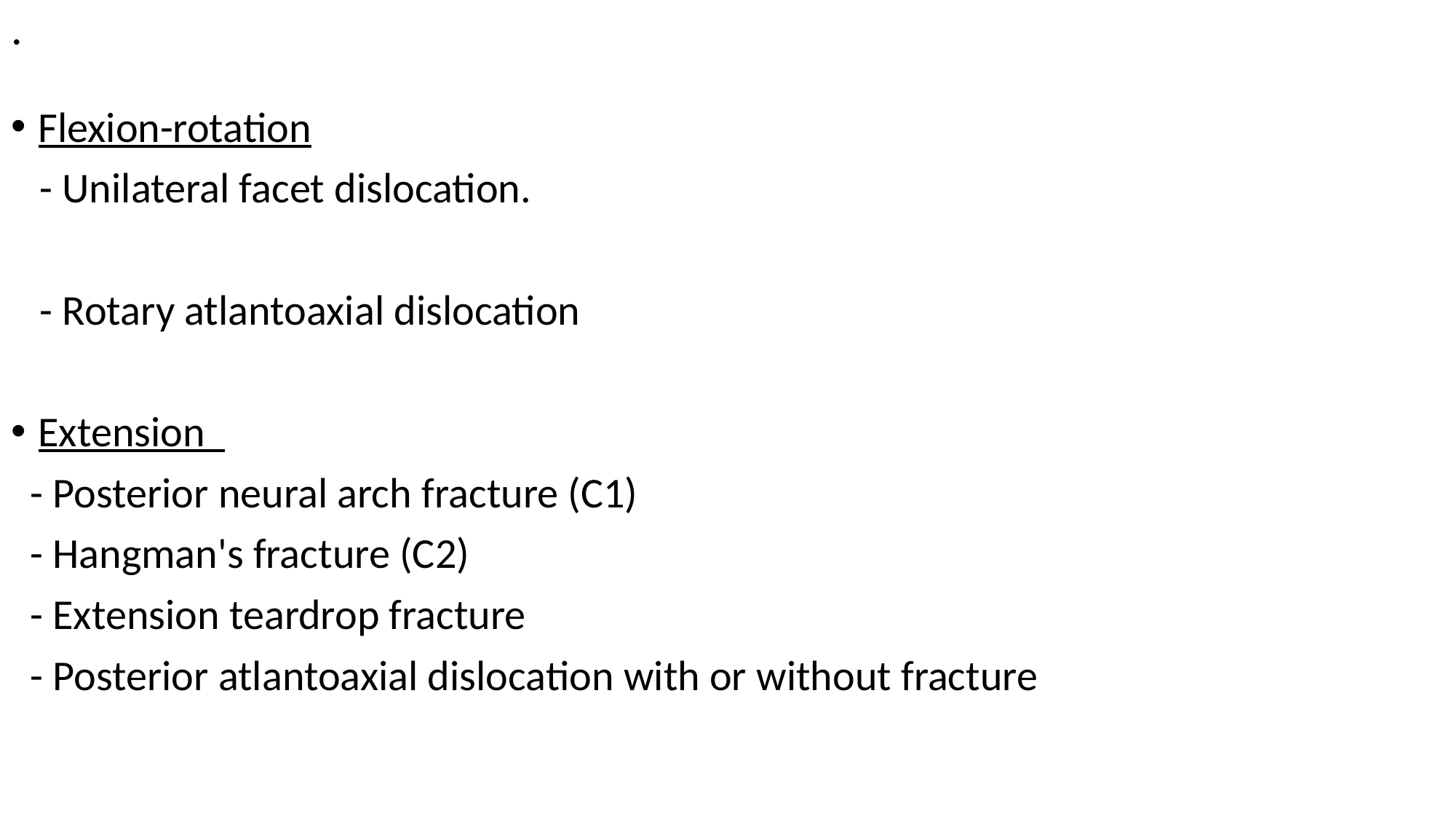

# .
Flexion-rotation
   - Unilateral facet dislocation.

   - Rotary atlantoaxial dislocation

Extension
  - Posterior neural arch fracture (C1)
  - Hangman's fracture (C2)
  - Extension teardrop fracture
  - Posterior atlantoaxial dislocation with or without fracture